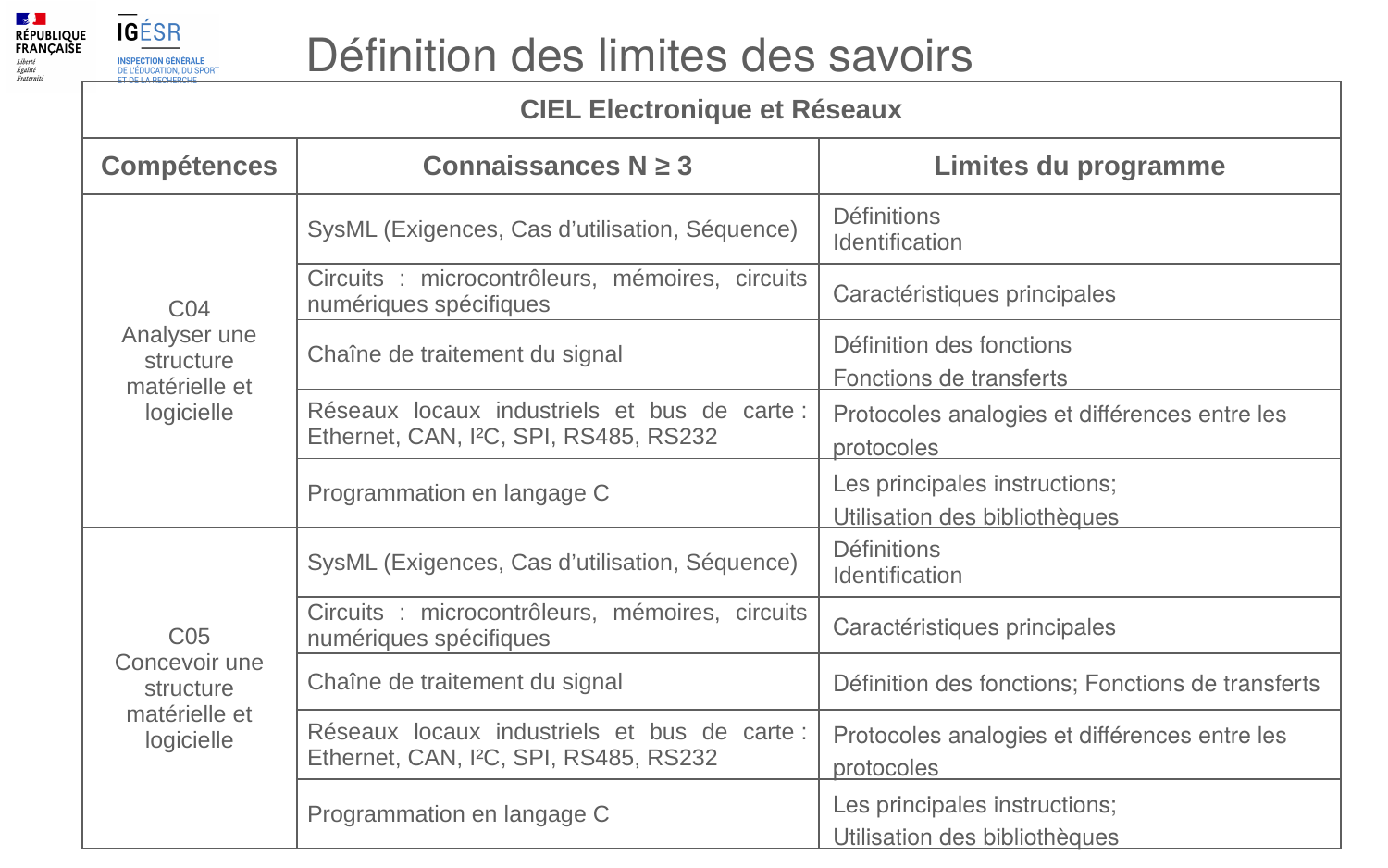

Définition des limites des savoirs
| CIEL Electronique et Réseaux |  |  |
| --- | --- | --- |
| Compétences | Connaissances N ≥ 3 | Limites du programme |
| C04 Analyser une structure matérielle et logicielle | SysML (Exigences, Cas d’utilisation, Séquence) | Définitions Identification |
|  | Circuits : microcontrôleurs, mémoires, circuits numériques spécifiques | Caractéristiques principales |
|  | Chaîne de traitement du signal | Définition des fonctions Fonctions de transferts |
|  | Réseaux locaux industriels et bus de carte : Ethernet, CAN, I²C, SPI, RS485, RS232 | Protocoles analogies et différences entre les protocoles |
|  | Programmation en langage C | Les principales instructions; Utilisation des bibliothèques |
| C05 Concevoir une structure matérielle et logicielle | SysML (Exigences, Cas d’utilisation, Séquence) | Définitions Identification |
|  | Circuits : microcontrôleurs, mémoires, circuits numériques spécifiques | Caractéristiques principales |
|  | Chaîne de traitement du signal | Définition des fonctions; Fonctions de transferts |
|  | Réseaux locaux industriels et bus de carte : Ethernet, CAN, I²C, SPI, RS485, RS232 | Protocoles analogies et différences entre les protocoles |
|  | Programmation en langage C | Les principales instructions; Utilisation des bibliothèques |